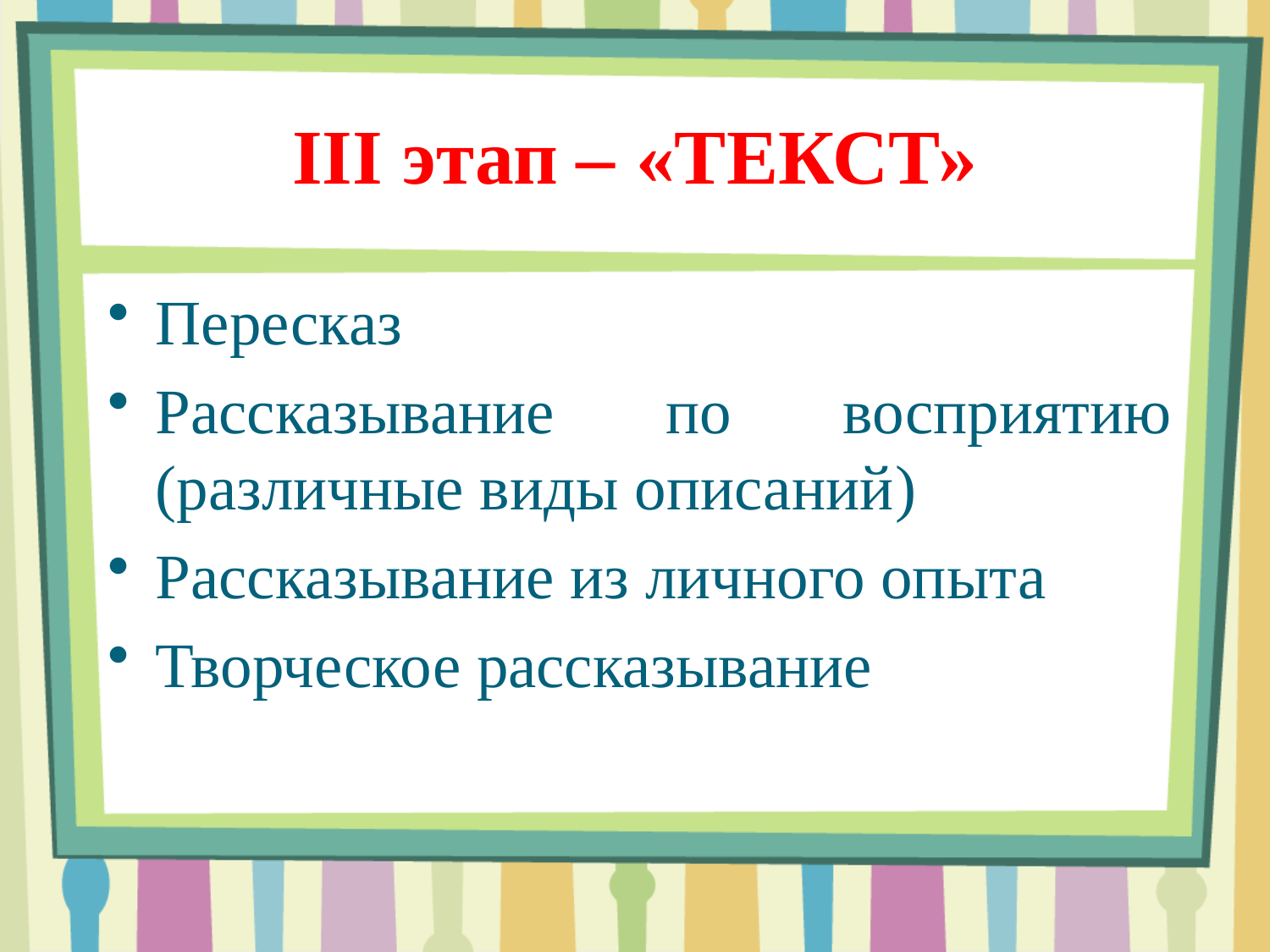

# III этап – «ТЕКСТ»
Пересказ
Рассказывание по восприятию (различные виды описаний)
Рассказывание из личного опыта
Творческое рассказывание